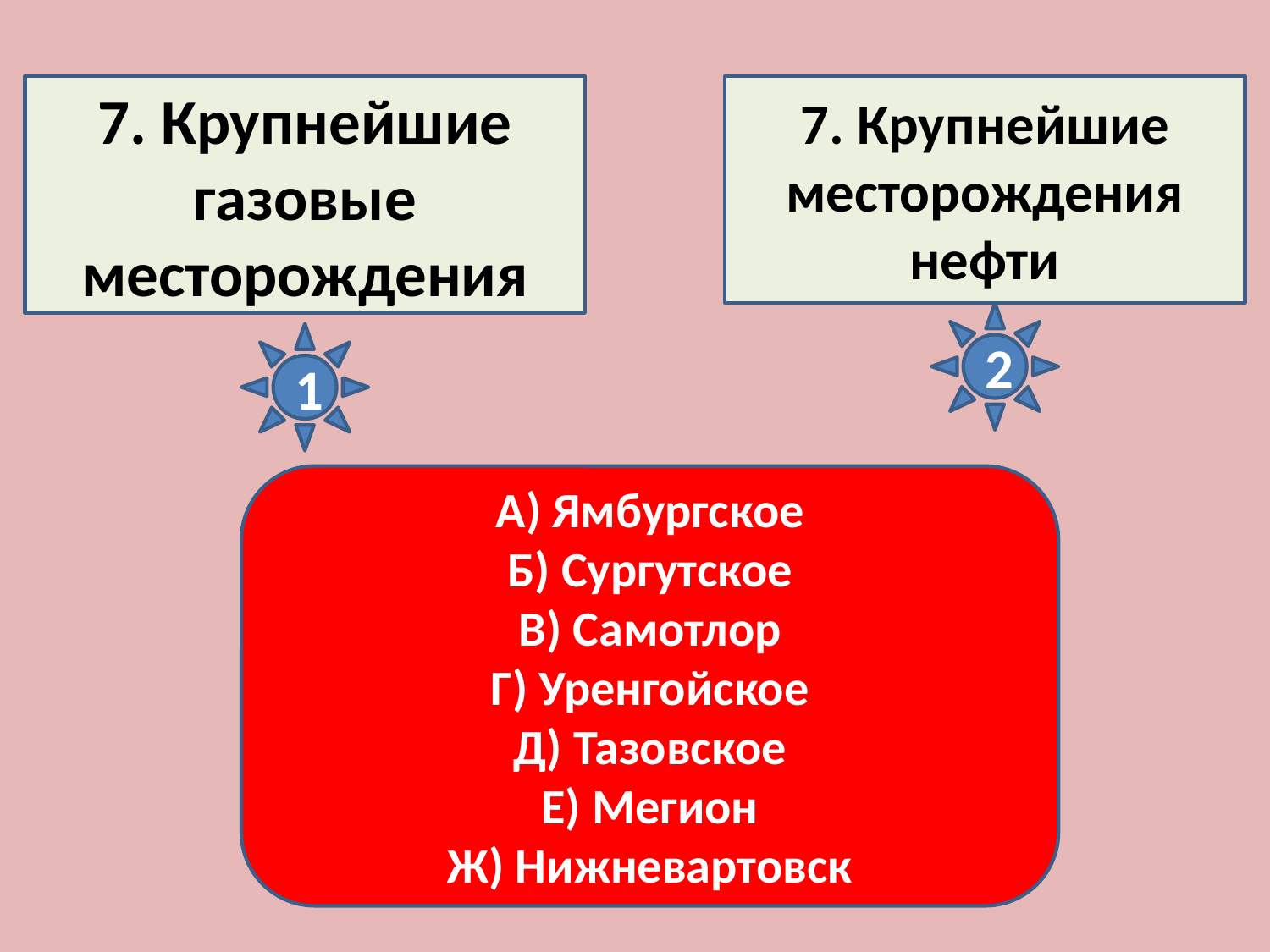

7. Крупнейшие газовые месторождения
7. Крупнейшие месторождения нефти
2
1
А) Ямбургское
Б) Сургутское
В) Самотлор
Г) Уренгойское
Д) Тазовское
Е) Мегион
Ж) Нижневартовск